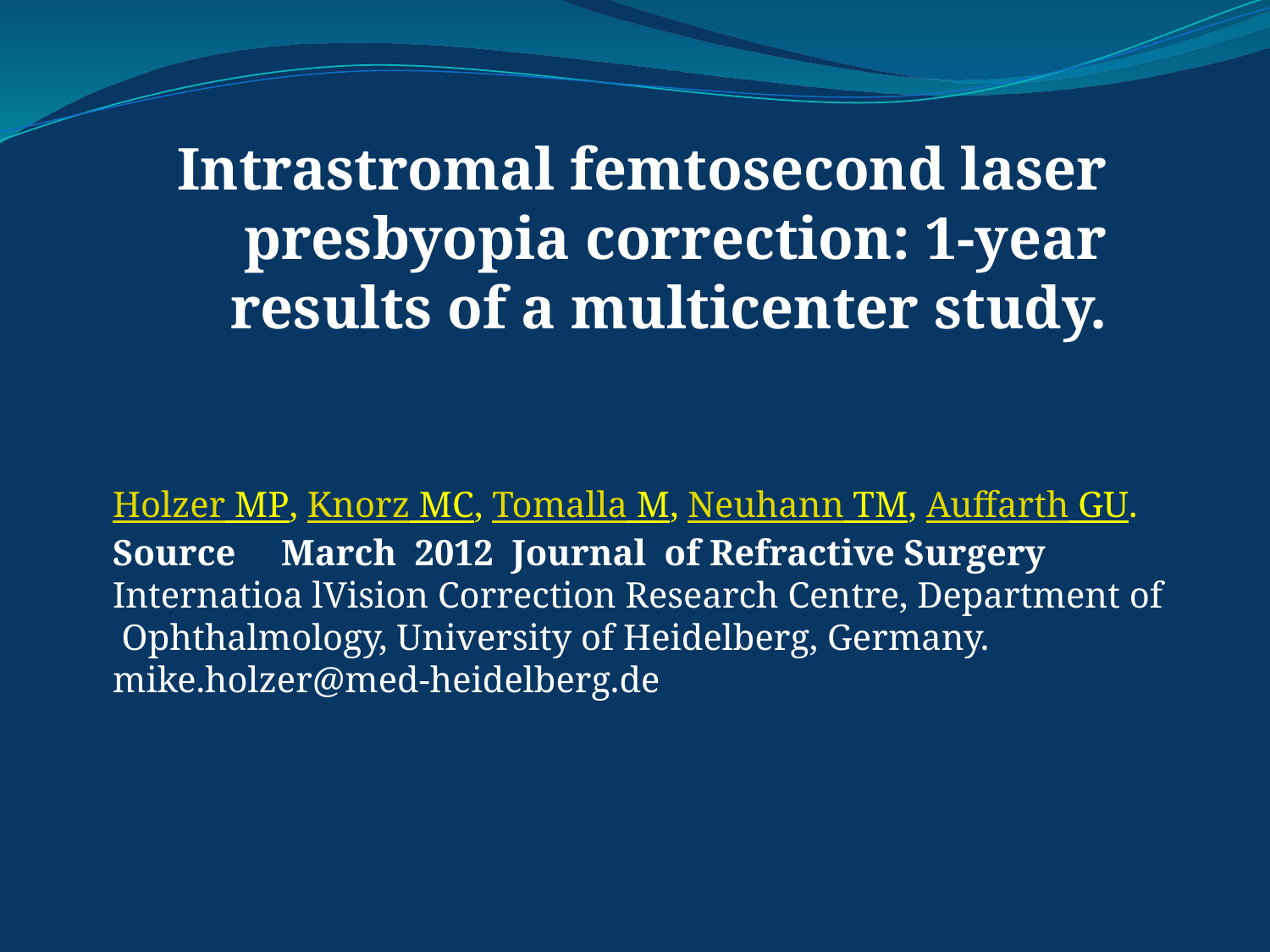

Intrastromal femtosecond laser presbyopia correction: 1-year results of a multicenter study.
Holzer MP, Knorz MC, Tomalla M, Neuhann TM, Auffarth GU.
Source     March  2012  Journal  of Refractive Surgery
Internatioa lVision Correction Research Centre, Department of
 Ophthalmology, University of Heidelberg, Germany.
mike.holzer@med-heidelberg.de